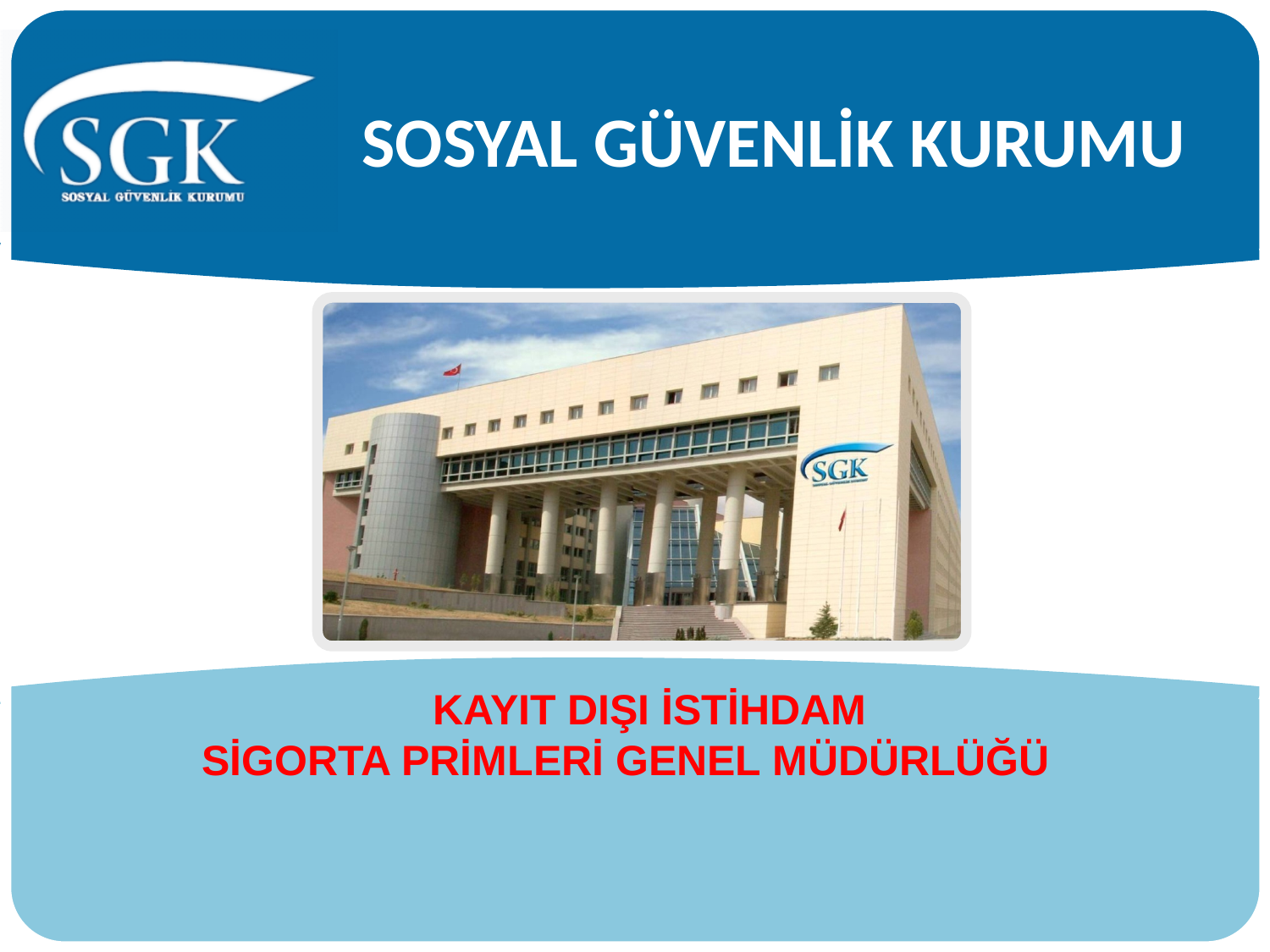

# SOSYAL GÜVENLİK KURUMU
KAYIT DIŞI İSTİHDAM
   SİGORTA PRİMLERİ GENEL MÜDÜRLÜĞÜ